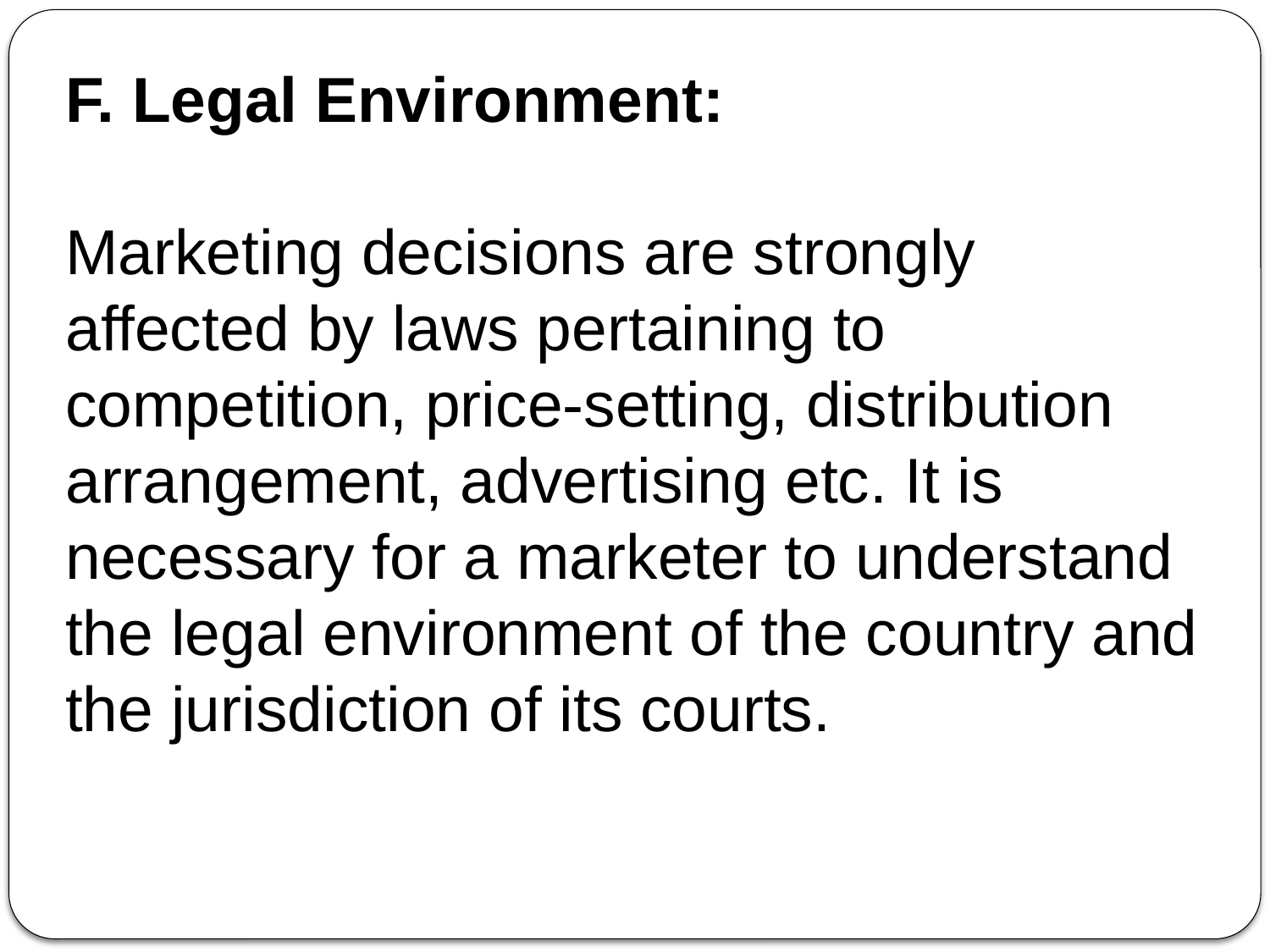

F. Legal Environment:

Marketing decisions are strongly affected by laws pertaining to competition, price-setting, distribution arrangement, advertising etc. It is necessary for a marketer to understand the legal environment of the country and the jurisdiction of its courts.